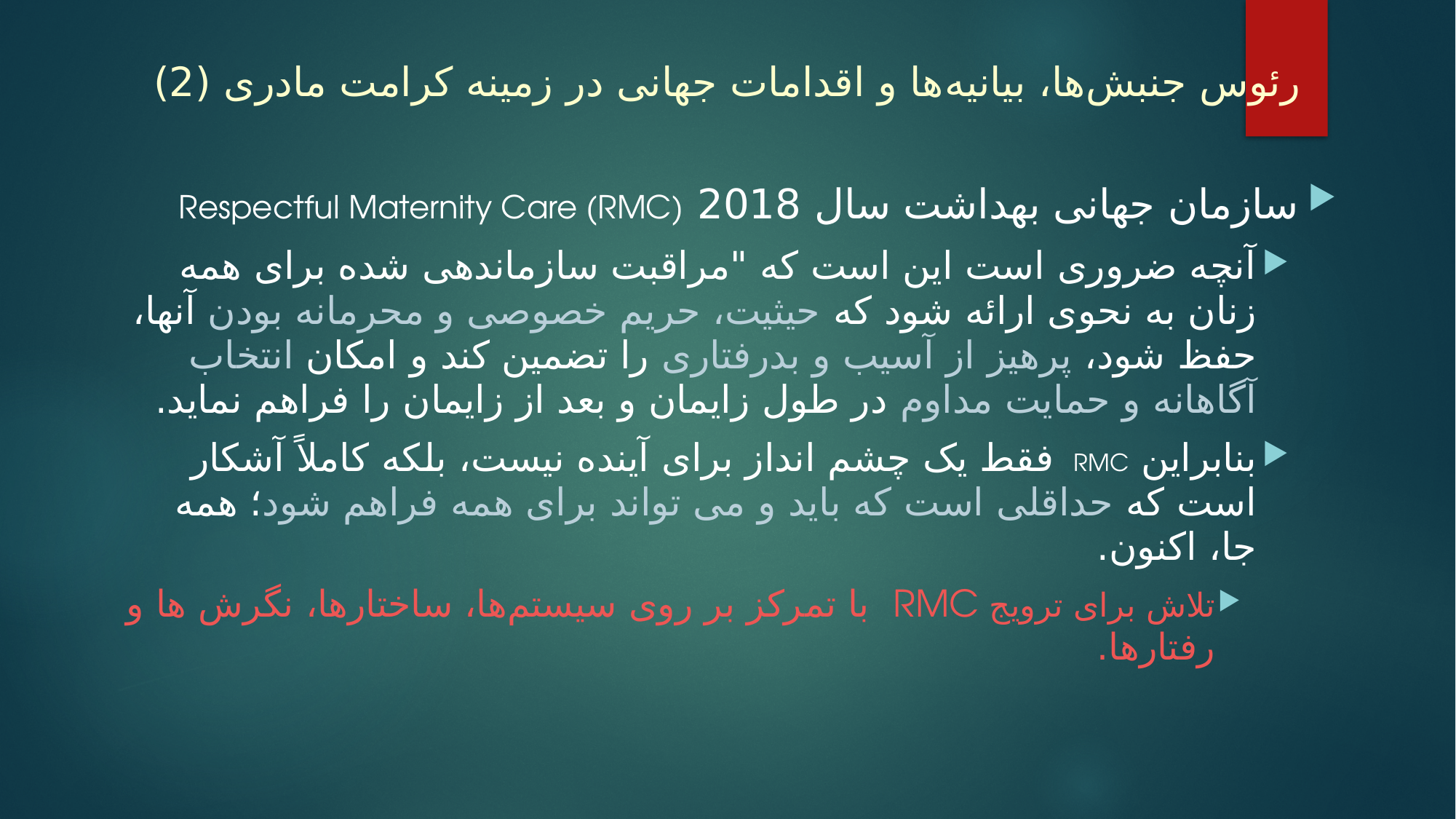

# رئوس جنبش‌ها، بیانیه‌ها و اقدامات جهانی در زمینه کرامت مادری (2)
سازمان جهانی بهداشت سال 2018 Respectful Maternity Care (RMC)
آنچه ضروری است این است که "مراقبت سازماندهی شده برای همه زنان به نحوی ارائه شود که حیثیت، حریم خصوصی و محرمانه بودن آنها، حفظ شود، پرهیز از آسیب و بدرفتاری را تضمین کند و امکان انتخاب آگاهانه و حمایت مداوم در طول زایمان و بعد از زایمان را فراهم نماید.
بنابراین RMC  فقط یک چشم انداز برای آینده نیست، بلکه کاملاً آشکار است که حداقلی است که باید و می تواند برای همه فراهم شود؛ همه جا، اکنون.
تلاش برای ترویج RMC  با تمرکز بر روی سیستم‌ها، ساختارها، نگرش ها و رفتارها.